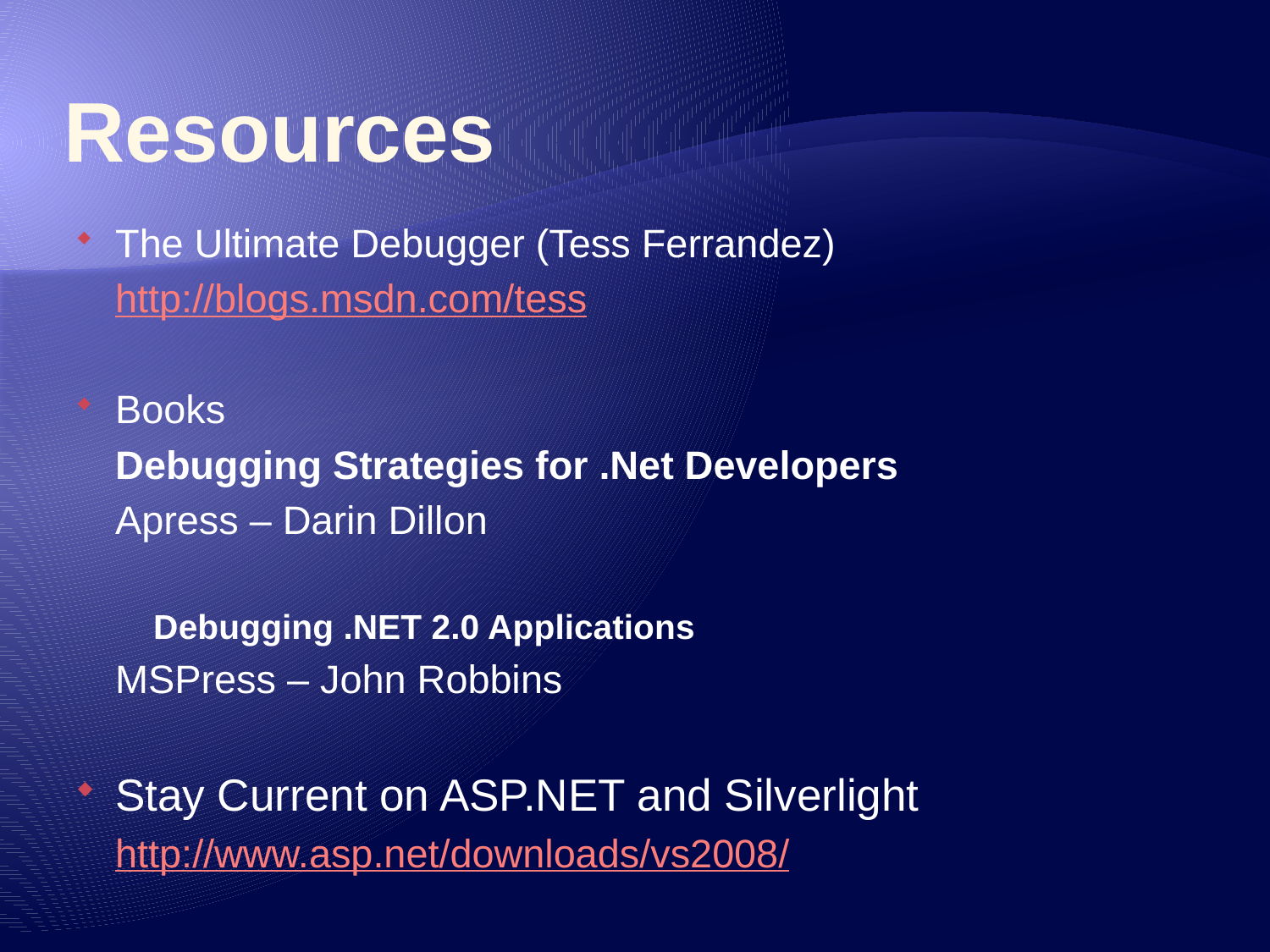

# Resources
The Ultimate Debugger (Tess Ferrandez)
		http://blogs.msdn.com/tess

Books
		Debugging Strategies for .Net Developers
			Apress – Darin Dillon

		Debugging .NET 2.0 Applications
			MSPress – John Robbins

Stay Current on ASP.NET and Silverlight
		http://www.asp.net/downloads/vs2008/